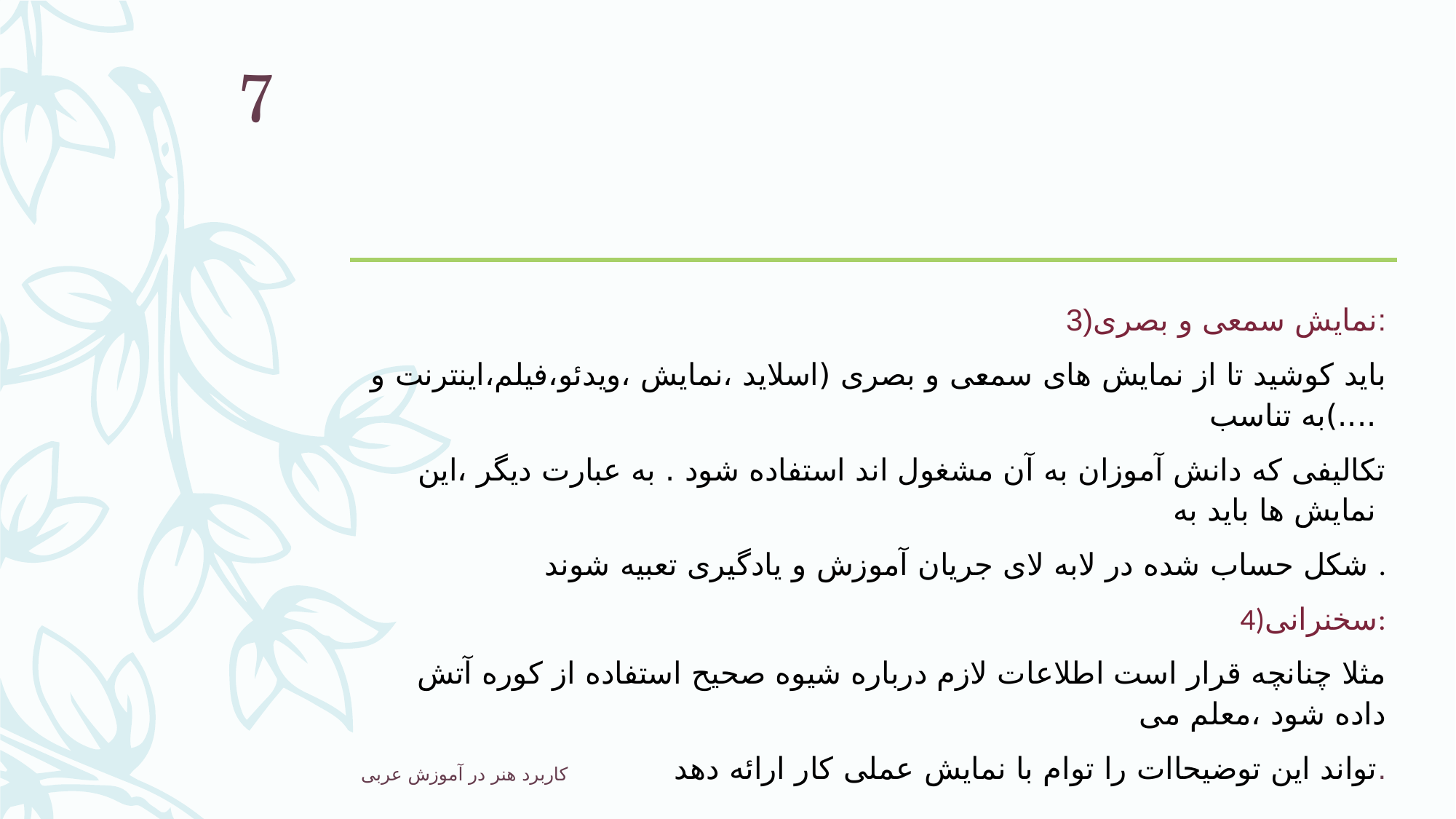

7
3)نمایش سمعی و بصری:
باید کوشید تا از نمایش های سمعی و بصری (اسلاید ،نمایش ،ویدئو،فیلم،اینترنت و ....)به تناسب
تکالیفی که دانش آموزان به آن مشغول اند استفاده شود . به عبارت دیگر ،این نمایش ها باید به
شکل حساب شده در لابه لای جریان آموزش و یادگیری تعبیه شوند .
4)سخنرانی:
مثلا چنانچه قرار است اطلاعات لازم درباره شیوه صحیح استفاده از کوره آتش داده شود ،معلم می
 تواند این توضیحاات را توام با نمایش عملی کار ارائه دهد.
کاربرد هنر در آموزش عربی